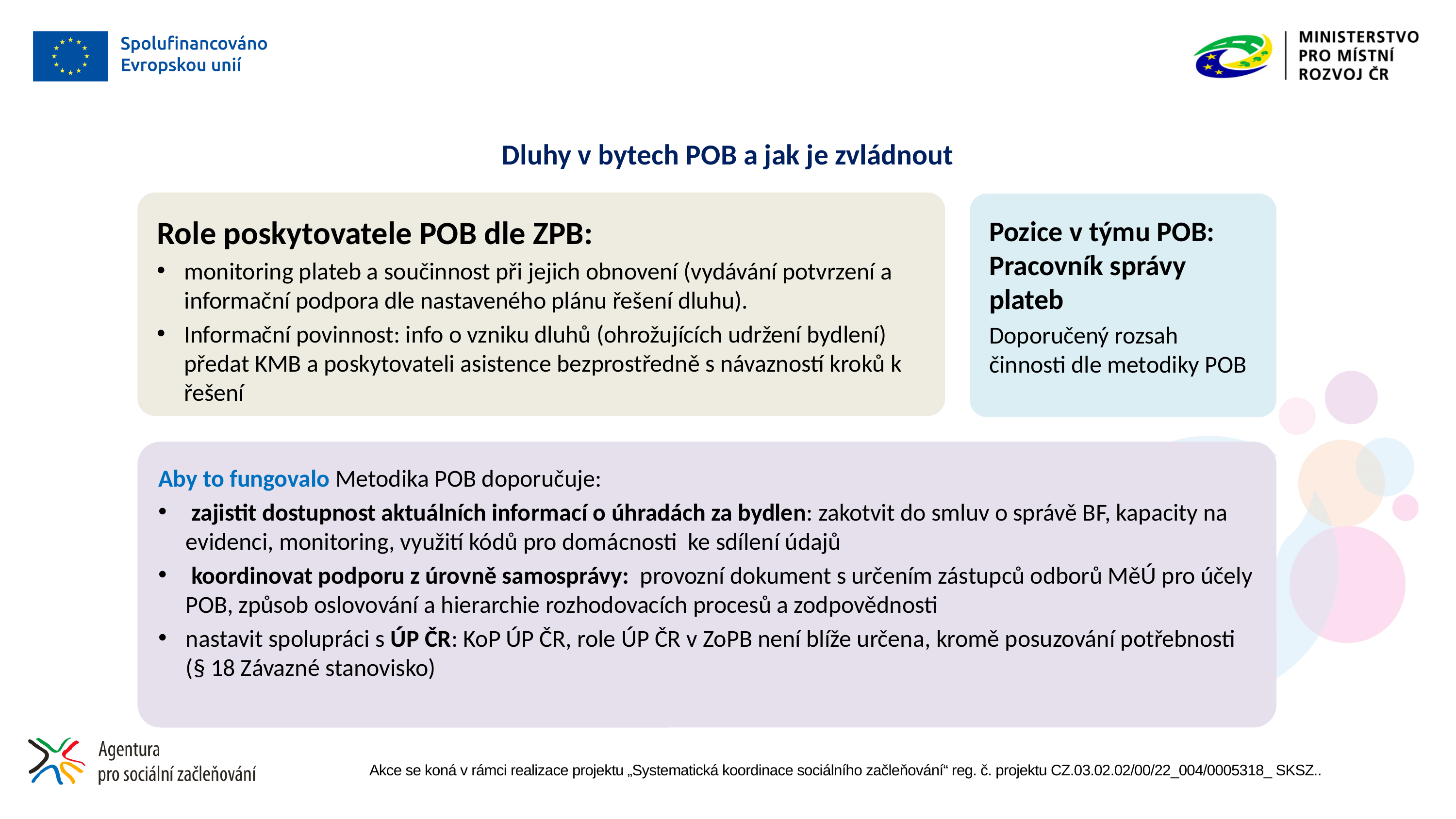

# Dluhy v bytech POB a jak je zvládnout
Role poskytovatele POB dle ZPB:
monitoring plateb a součinnost při jejich obnovení (vydávání potvrzení a informační podpora dle nastaveného plánu řešení dluhu).
Informační povinnost: info o vzniku dluhů (ohrožujících udržení bydlení) předat KMB a poskytovateli asistence bezprostředně s návazností kroků k řešení

Pozice v týmu POB: Pracovník správy plateb
Doporučený rozsah činnosti dle metodiky POB

Aby to fungovalo Metodika POB doporučuje:
 zajistit dostupnost aktuálních informací o úhradách za bydlen: zakotvit do smluv o správě BF, kapacity na evidenci, monitoring, využití kódů pro domácnosti  ke sdílení údajů
 koordinovat podporu z úrovně samosprávy:  provozní dokument s určením zástupců odborů MěÚ pro účely POB, způsob oslovování a hierarchie rozhodovacích procesů a zodpovědnosti
nastavit spolupráci s ÚP ČR: KoP ÚP ČR, role ÚP ČR v ZoPB není blíže určena, kromě posuzování potřebnosti (§ 18 Závazné stanovisko)